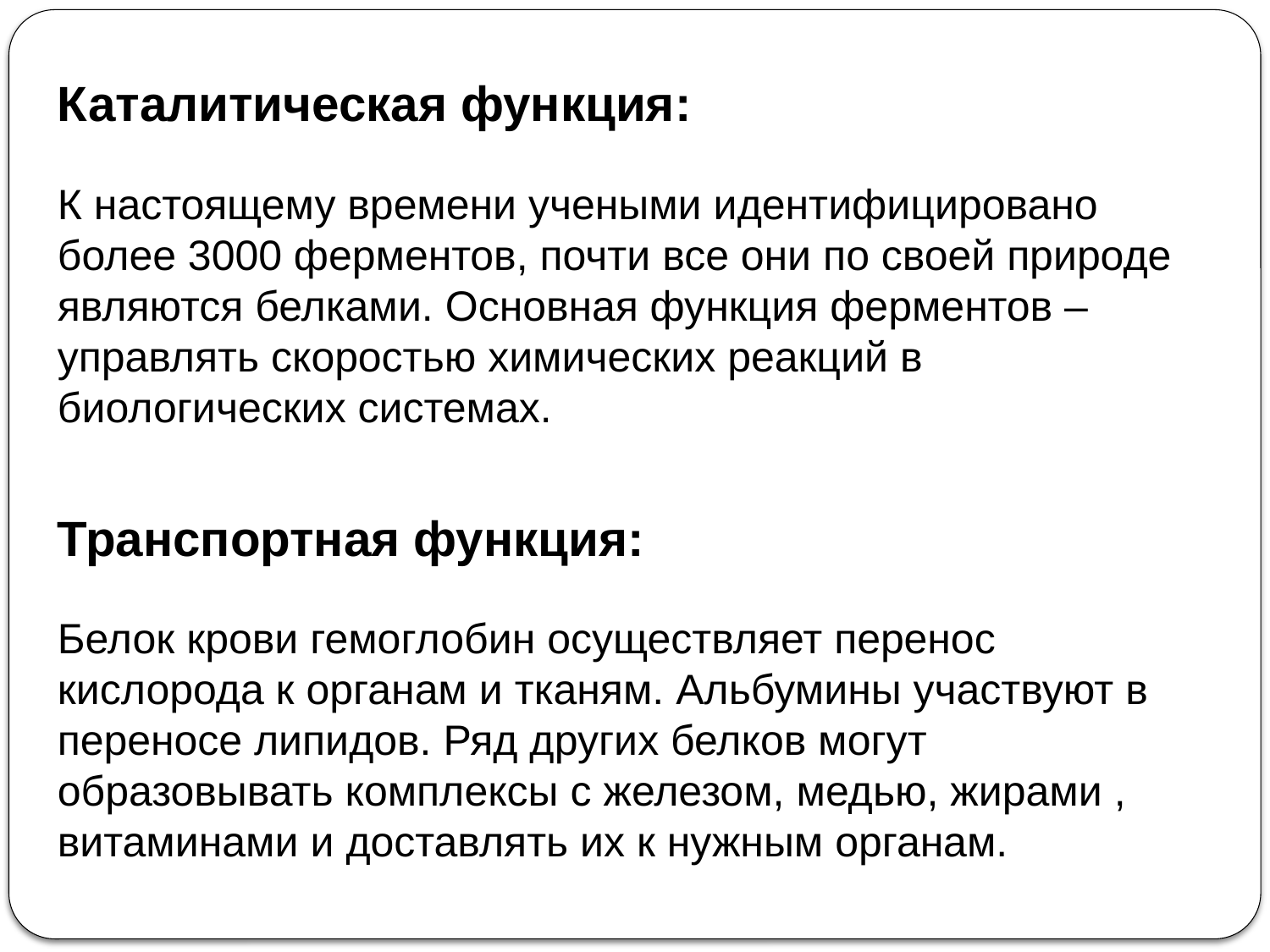

Каталитическая функция:

К настоящему времени учеными идентифицировано более 3000 ферментов, почти все они по своей природе являются белками. Основная функция ферментов – управлять скоростью химических реакций в биологических системах.

Транспортная функция:

Белок крови гемоглобин осуществляет перенос кислорода к органам и тканям. Альбумины участвуют в переносе липидов. Ряд других белков могут образовывать комплексы с железом, медью, жирами , витаминами и доставлять их к нужным органам.